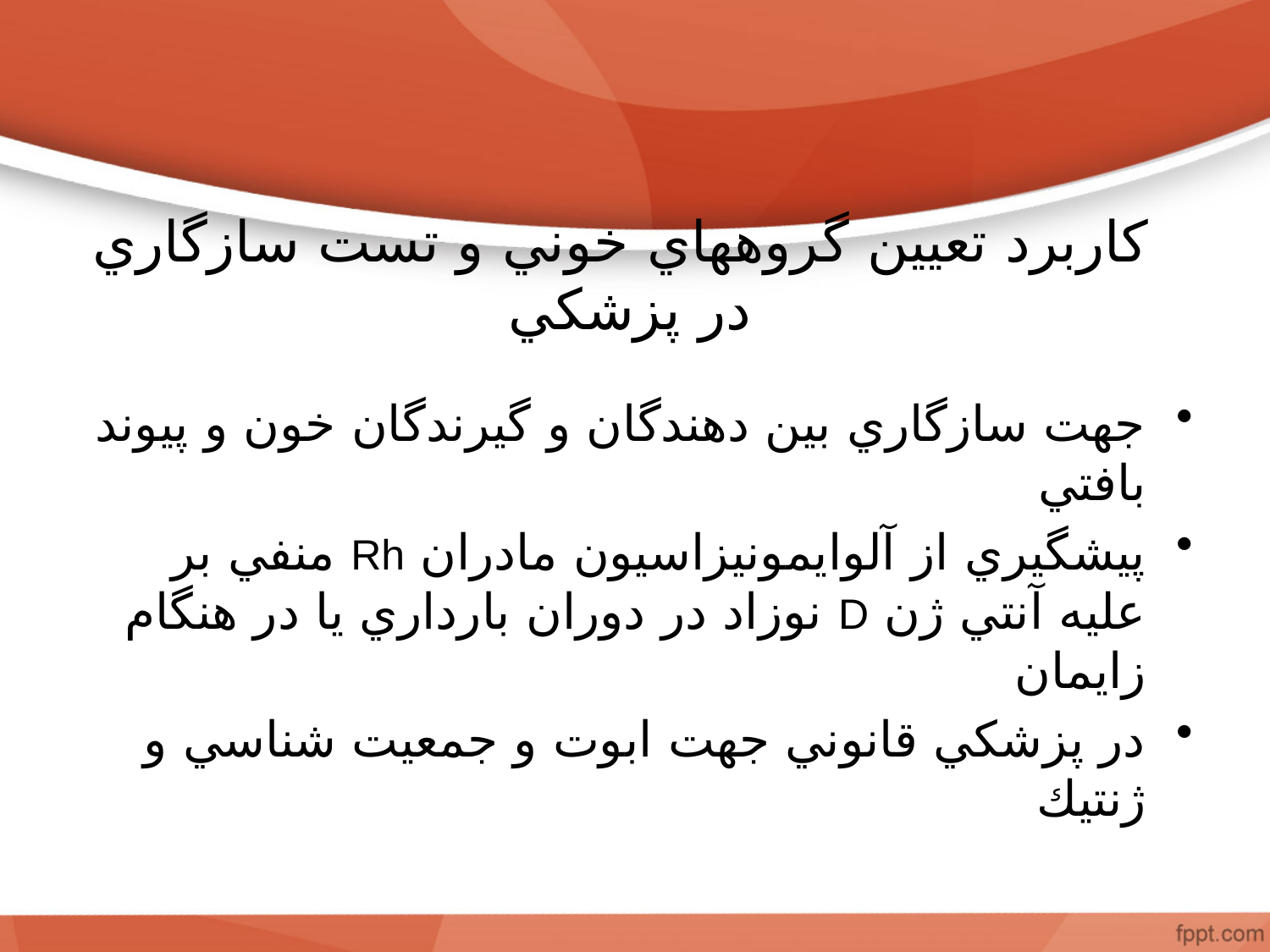

# کاربرد تعیین گروههاي خوني و تست سازگاري در پزشكي
جهت سازگاري بين دهندگان و گيرندگان خون و پيوند بافتي
پيشگيري از آلوايمونيزاسيون مادران Rh منفي بر عليه آنتي ژن D نوزاد در دوران بارداري يا در هنگام زايمان
در پزشكي قانوني جهت ابوت و جمعيت شناسي و ژنتيك